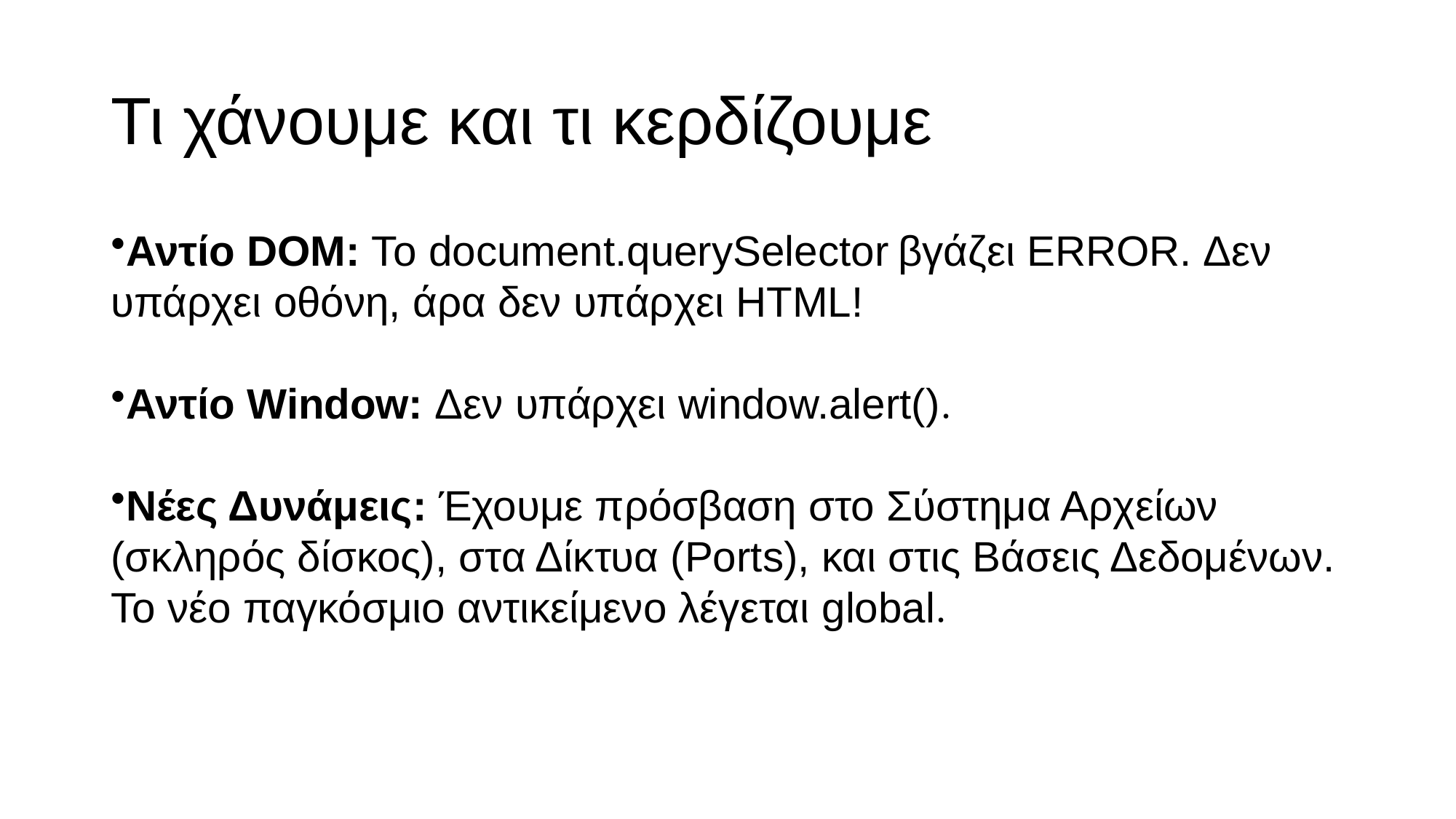

# Τι χάνουμε και τι κερδίζουμε
Αντίο DOM: Το document.querySelector βγάζει ERROR. Δεν υπάρχει οθόνη, άρα δεν υπάρχει HTML!

Αντίο Window: Δεν υπάρχει window.alert().

Νέες Δυνάμεις: Έχουμε πρόσβαση στο Σύστημα Αρχείων (σκληρός δίσκος), στα Δίκτυα (Ports), και στις Βάσεις Δεδομένων. Το νέο παγκόσμιο αντικείμενο λέγεται global.